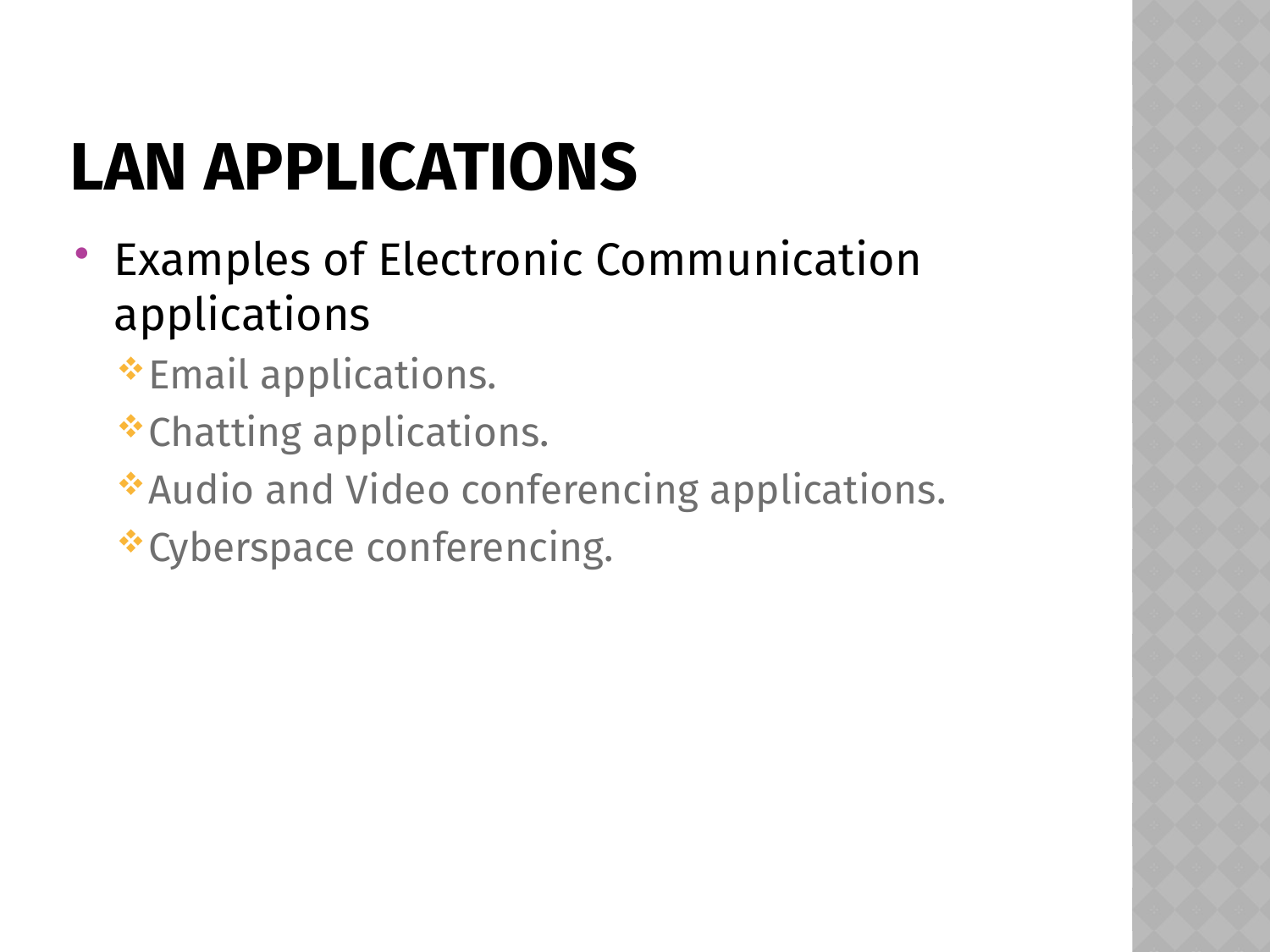

# LAN applications
Examples of Electronic Communication applications
Email applications.
Chatting applications.
Audio and Video conferencing applications.
Cyberspace conferencing.